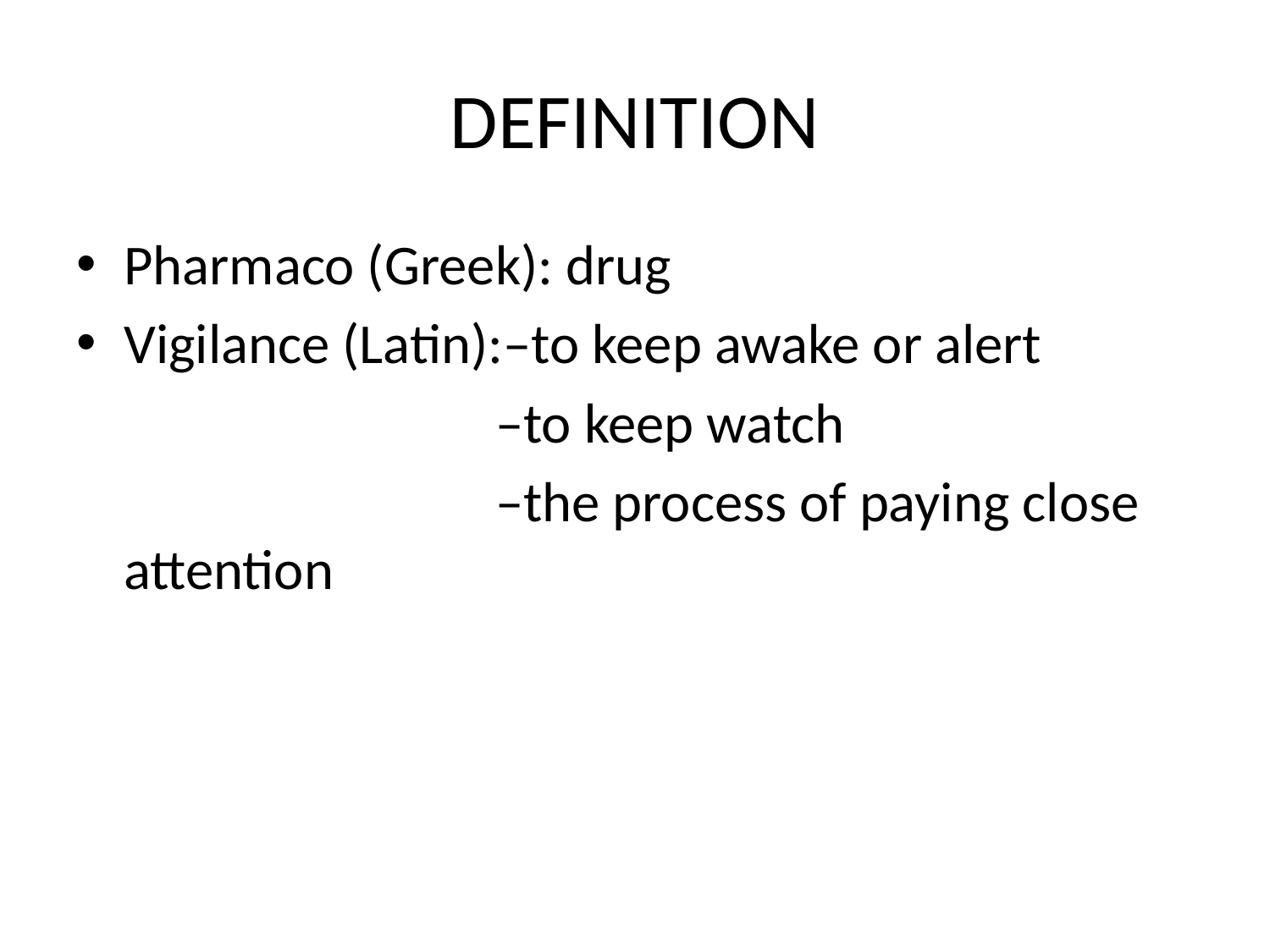

# DEFINITION
Pharmaco (Greek): drug
Vigilance (Latin):–to keep awake or alert
                                 –to keep watch
                                 –the process of paying close attention